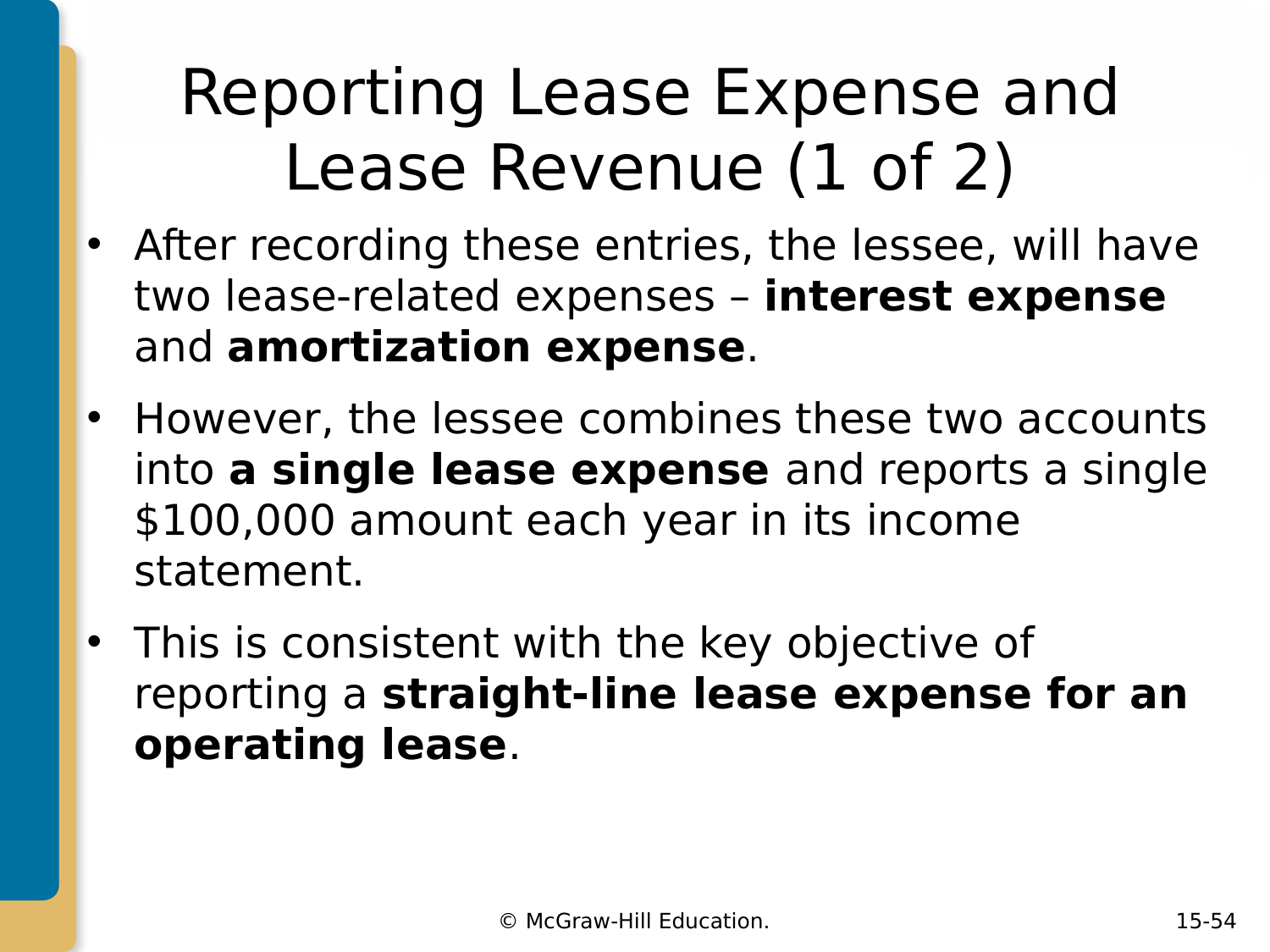

# Reporting Lease Expense and Lease Revenue (1 of 2)
After recording these entries, the lessee, will have two lease-related expenses – interest expense and amortization expense.
However, the lessee combines these two accounts into a single lease expense and reports a single $100,000 amount each year in its income statement.
This is consistent with the key objective of reporting a straight-line lease expense for an operating lease.